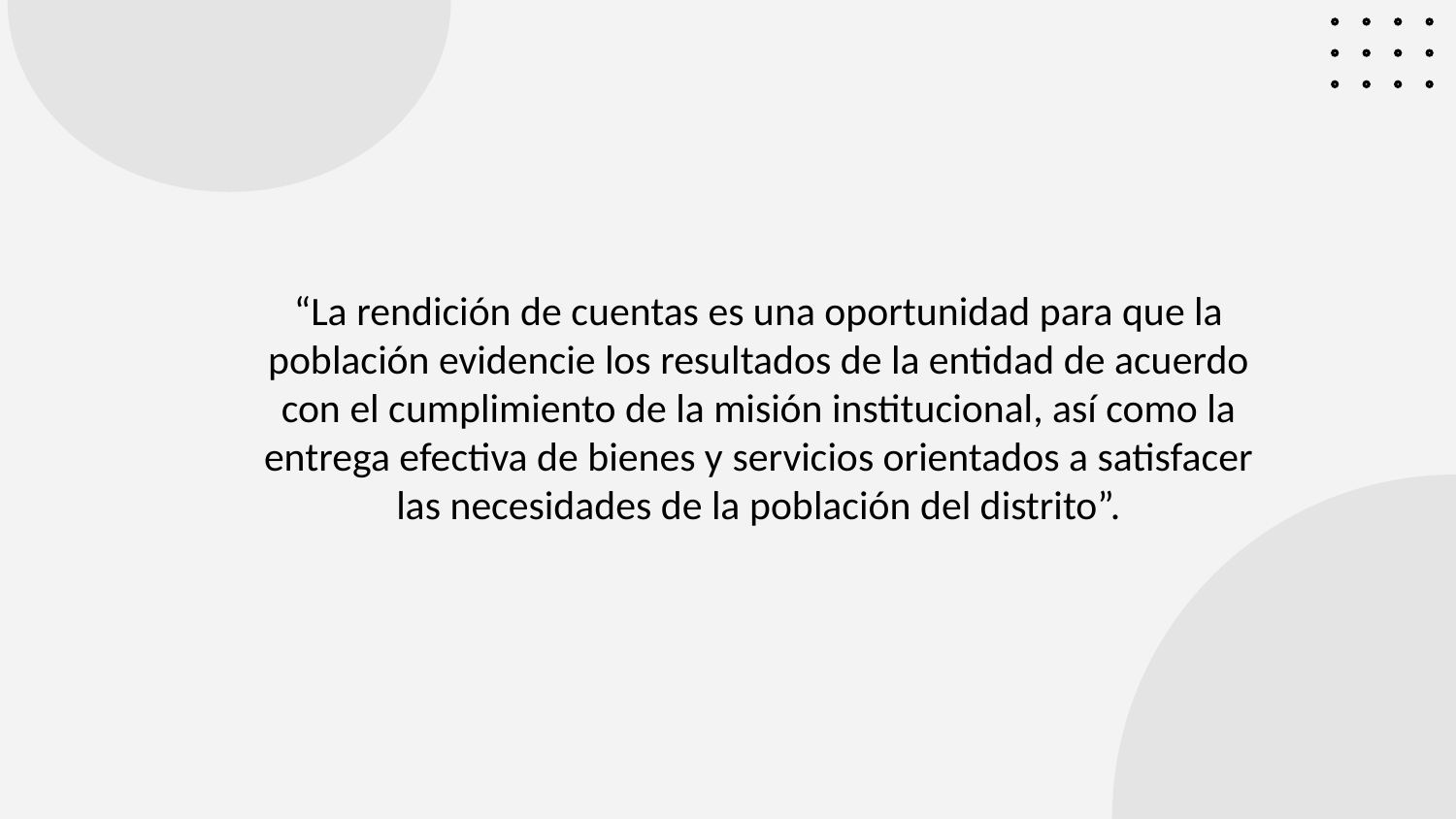

“La rendición de cuentas es una oportunidad para que la población evidencie los resultados de la entidad de acuerdo con el cumplimiento de la misión institucional, así como la entrega efectiva de bienes y servicios orientados a satisfacer las necesidades de la población del distrito”.